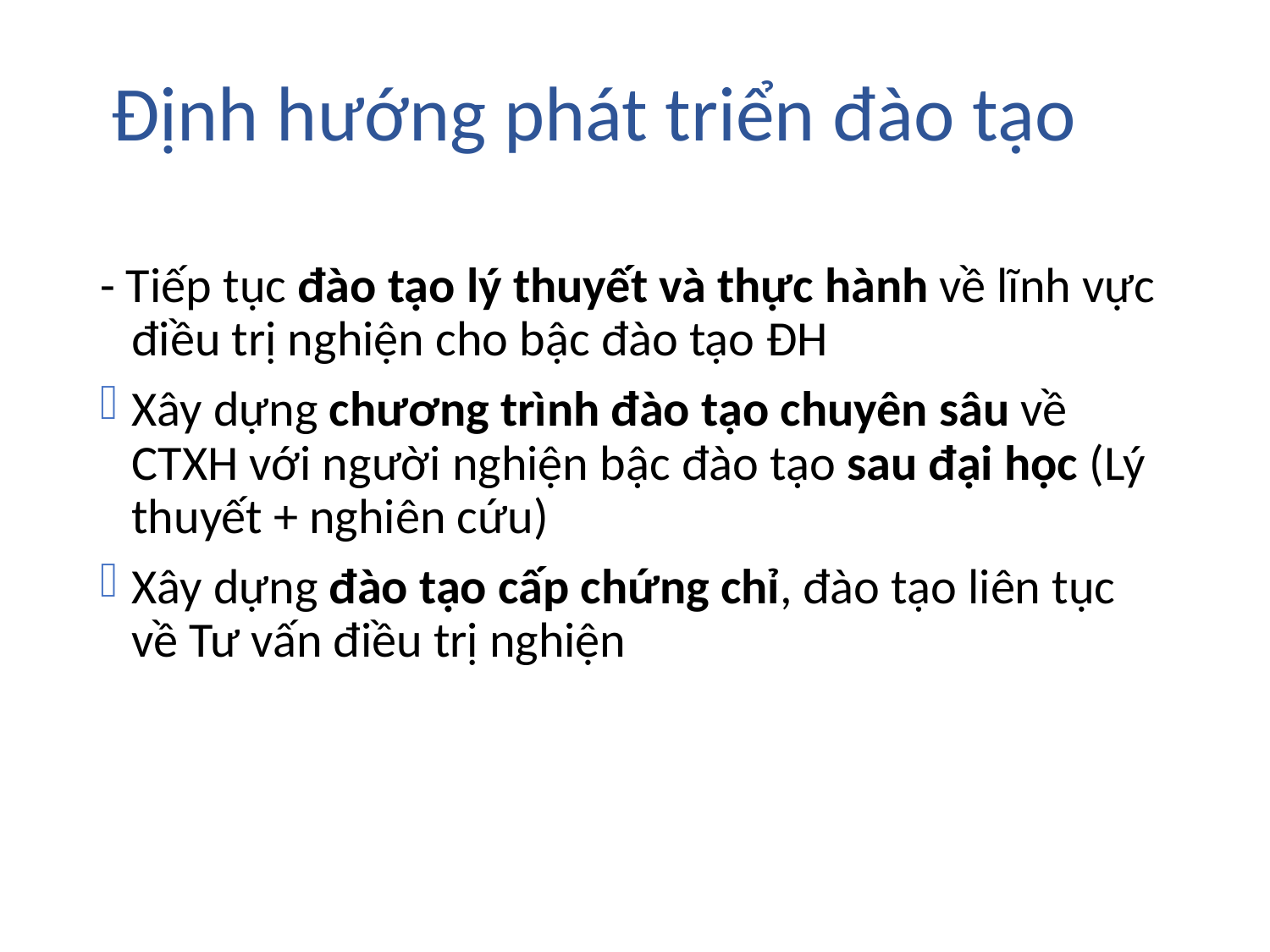

# Định hướng phát triển đào tạo
- Tiếp tục đào tạo lý thuyết và thực hành về lĩnh vực điều trị nghiện cho bậc đào tạo ĐH
Xây dựng chương trình đào tạo chuyên sâu về CTXH với người nghiện bậc đào tạo sau đại học (Lý thuyết + nghiên cứu)
Xây dựng đào tạo cấp chứng chỉ, đào tạo liên tục về Tư vấn điều trị nghiện